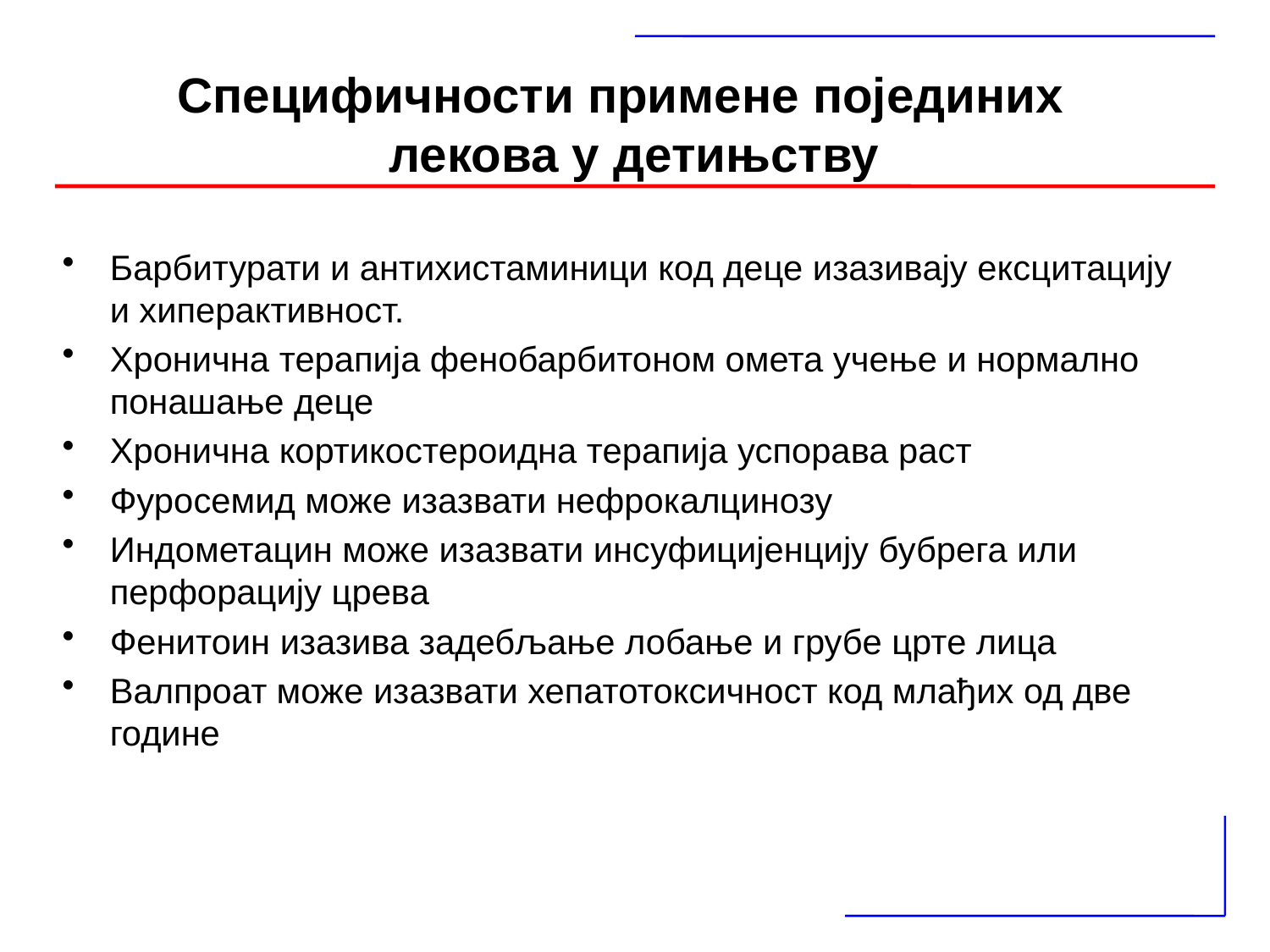

# Специфичности примене појединих лекова у детињству
Барбитурати и антихистаминици код деце изазивају ексцитацију и хиперактивност.
Хронична терапија фенобарбитоном омета учење и нормално понашање деце
Хронична кортикостероидна терапија успорава раст
Фуросемид може изазвати нефрокалцинозу
Индометацин може изазвати инсуфицијенцију бубрега или перфорацију црева
Фенитоин изазива задебљање лобање и грубе црте лица
Валпроат може изазвати хепатотоксичност код млађих од две године